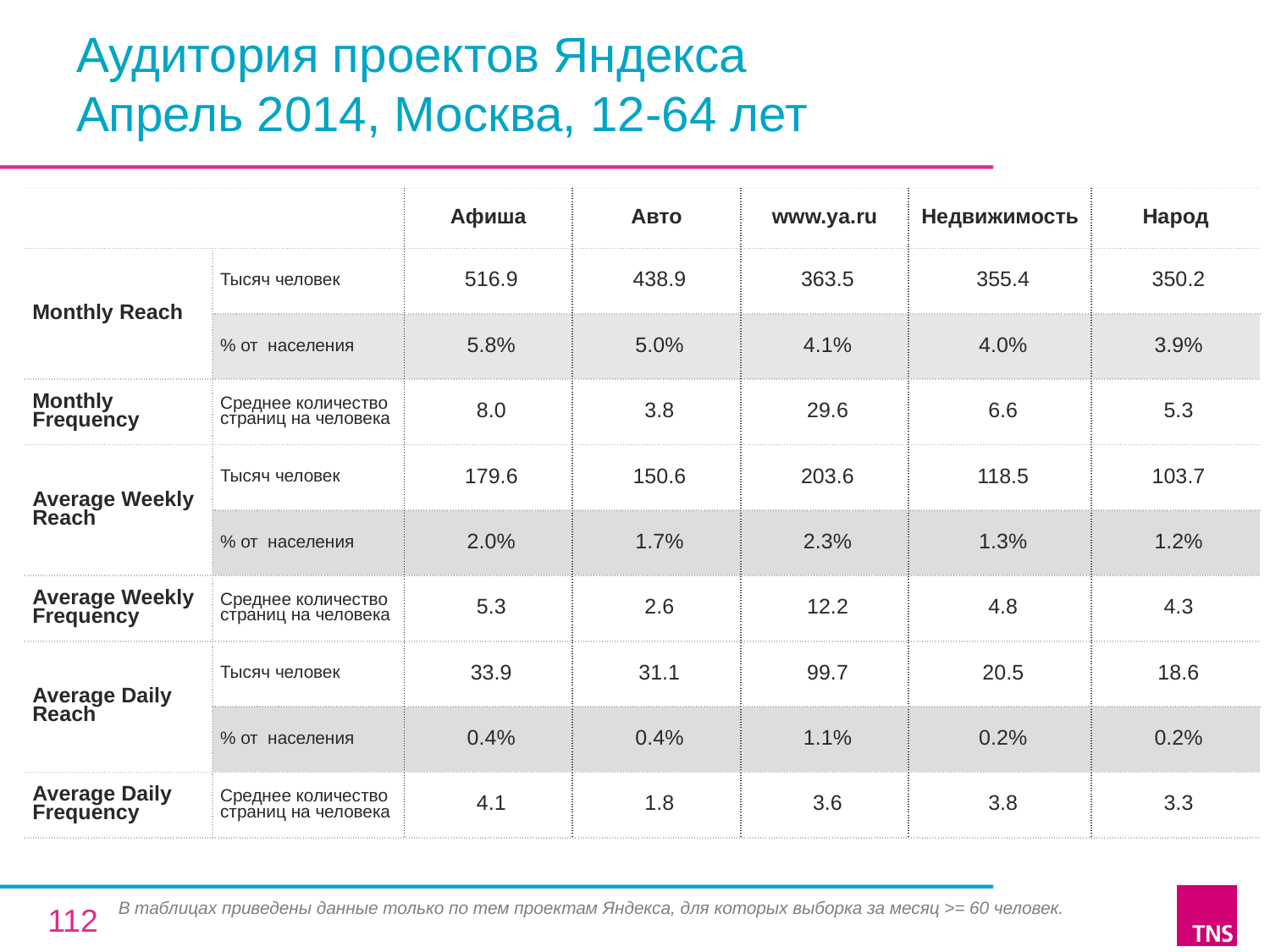

# Аудитория проектов Яндекса Апрель 2014, Москва, 12-64 лет
|  |  | Афиша | Авто | www.ya.ru | Недвижимость | Народ |
| --- | --- | --- | --- | --- | --- | --- |
| Monthly Reach | Тысяч человек | 516.9 | 438.9 | 363.5 | 355.4 | 350.2 |
|  | % от населения | 5.8% | 5.0% | 4.1% | 4.0% | 3.9% |
| Monthly Frequency | Среднее количество страниц на человека | 8.0 | 3.8 | 29.6 | 6.6 | 5.3 |
| Average Weekly Reach | Тысяч человек | 179.6 | 150.6 | 203.6 | 118.5 | 103.7 |
|  | % от населения | 2.0% | 1.7% | 2.3% | 1.3% | 1.2% |
| Average Weekly Frequency | Среднее количество страниц на человека | 5.3 | 2.6 | 12.2 | 4.8 | 4.3 |
| Average Daily Reach | Тысяч человек | 33.9 | 31.1 | 99.7 | 20.5 | 18.6 |
|  | % от населения | 0.4% | 0.4% | 1.1% | 0.2% | 0.2% |
| Average Daily Frequency | Среднее количество страниц на человека | 4.1 | 1.8 | 3.6 | 3.8 | 3.3 |
В таблицах приведены данные только по тем проектам Яндекса, для которых выборка за месяц >= 60 человек.
112